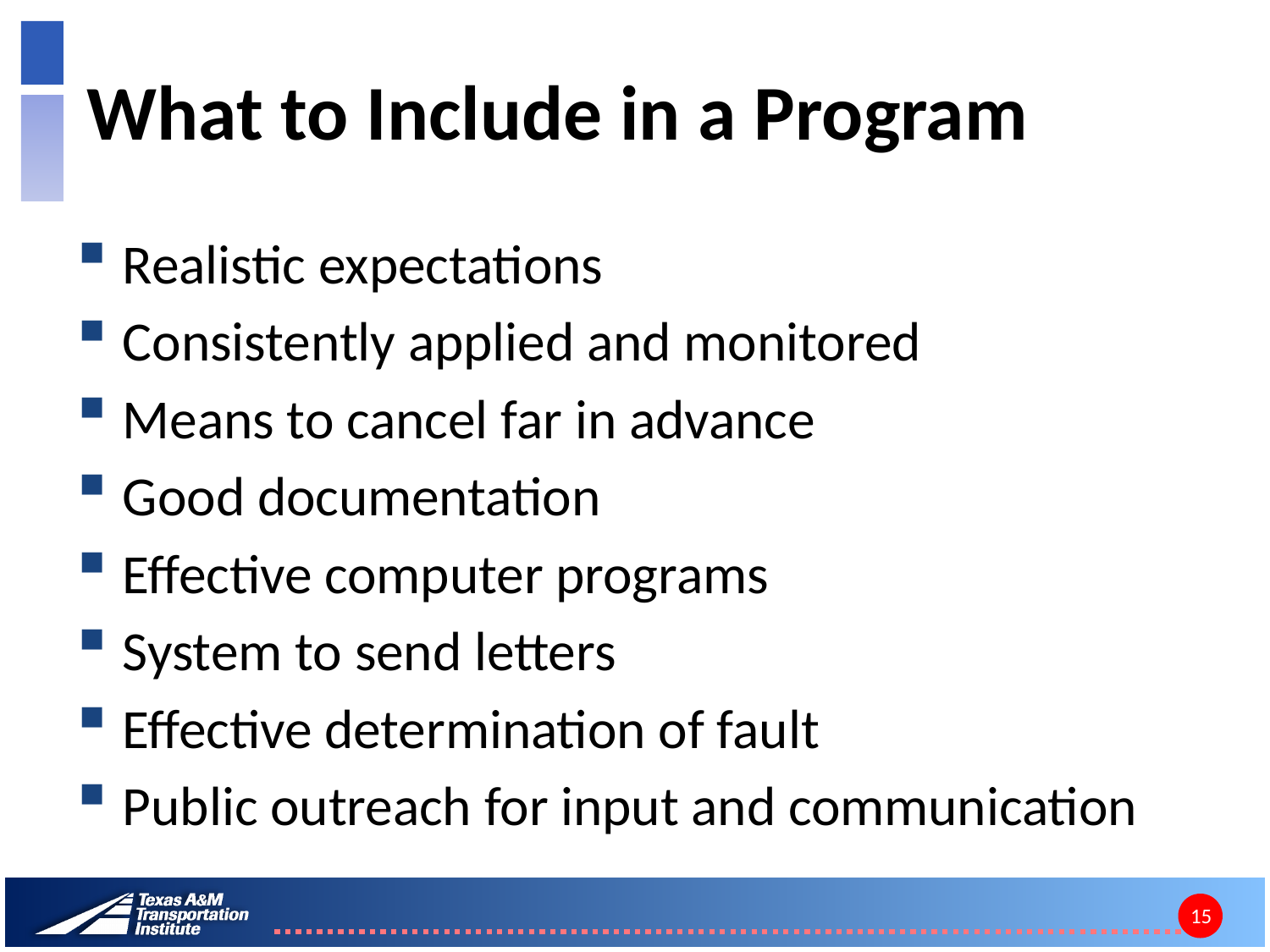

# What to Include in a Program
Realistic expectations
Consistently applied and monitored
Means to cancel far in advance
Good documentation
Effective computer programs
System to send letters
Effective determination of fault
Public outreach for input and communication

15